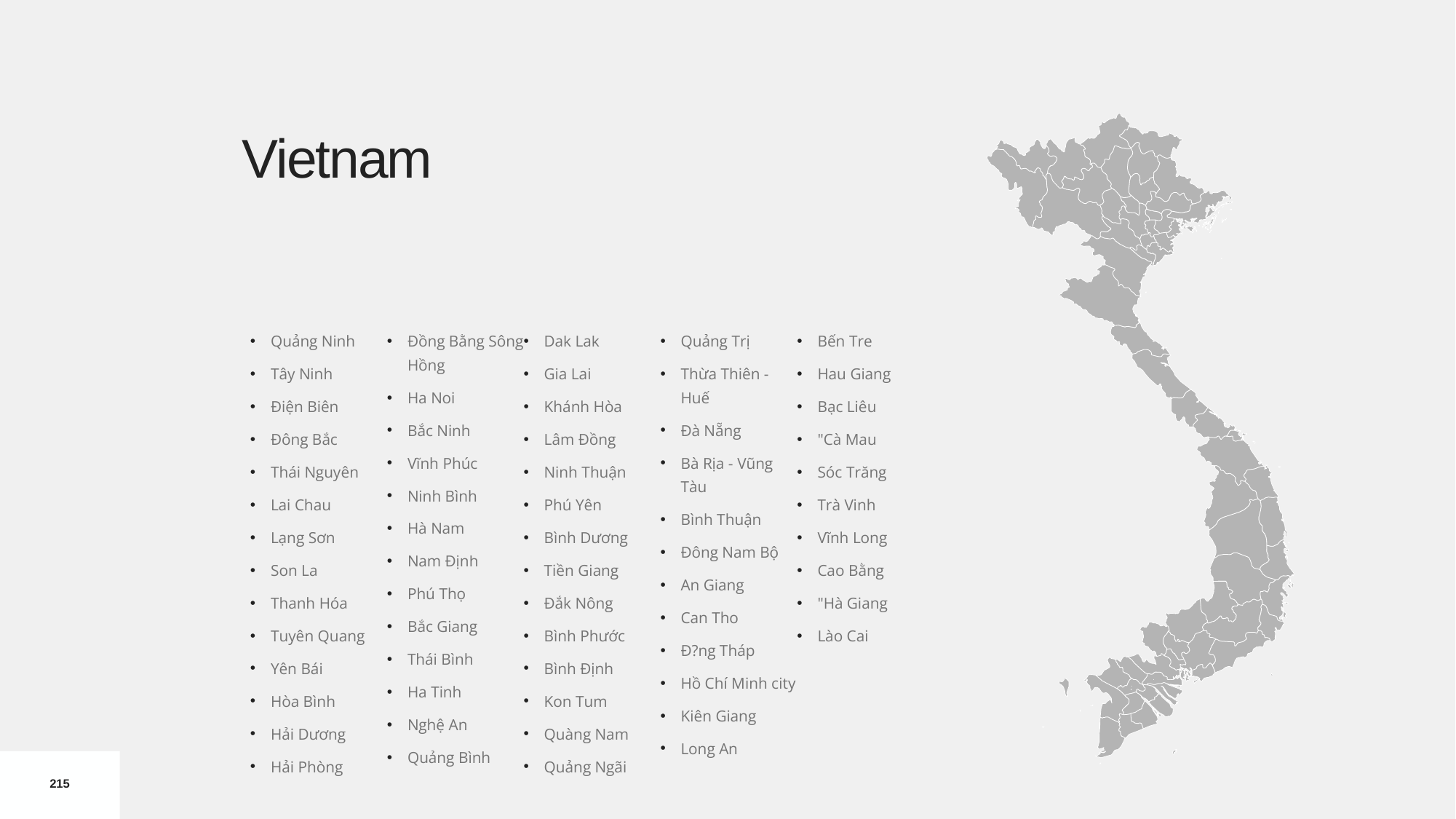

# Vietnam

Quảng Ninh
Tây Ninh
Điện Biên
Đông Bắc
Thái Nguyên
Lai Chau
Lạng Sơn
Son La
Thanh Hóa
Tuyên Quang
Yên Bái
Hòa Bình
Hải Dương
Hải Phòng
Đồng Bằng Sông Hồng
Ha Noi
Bắc Ninh
Vĩnh Phúc
Ninh Bình
Hà Nam
Nam Định
Phú Thọ
Bắc Giang
Thái Bình
Ha Tinh
Nghệ An
Quảng Bình
Dak Lak
Gia Lai
Khánh Hòa
Lâm Đồng
Ninh Thuận
Phú Yên
Bình Dương
Tiền Giang
Đắk Nông
Bình Phước
Bình Định
Kon Tum
Quàng Nam
Quảng Ngãi
Quảng Trị
Thừa Thiên - Huế
Đà Nẵng
Bà Rịa - Vũng Tàu
Bình Thuận
Đông Nam Bộ
An Giang
Can Tho
Ð?ng Tháp
Hồ Chí Minh city
Kiên Giang
Long An
Bến Tre
Hau Giang
Bạc Liêu
"Cà Mau
Sóc Trăng
Trà Vinh
Vĩnh Long
Cao Bằng
"Hà Giang
Lào Cai